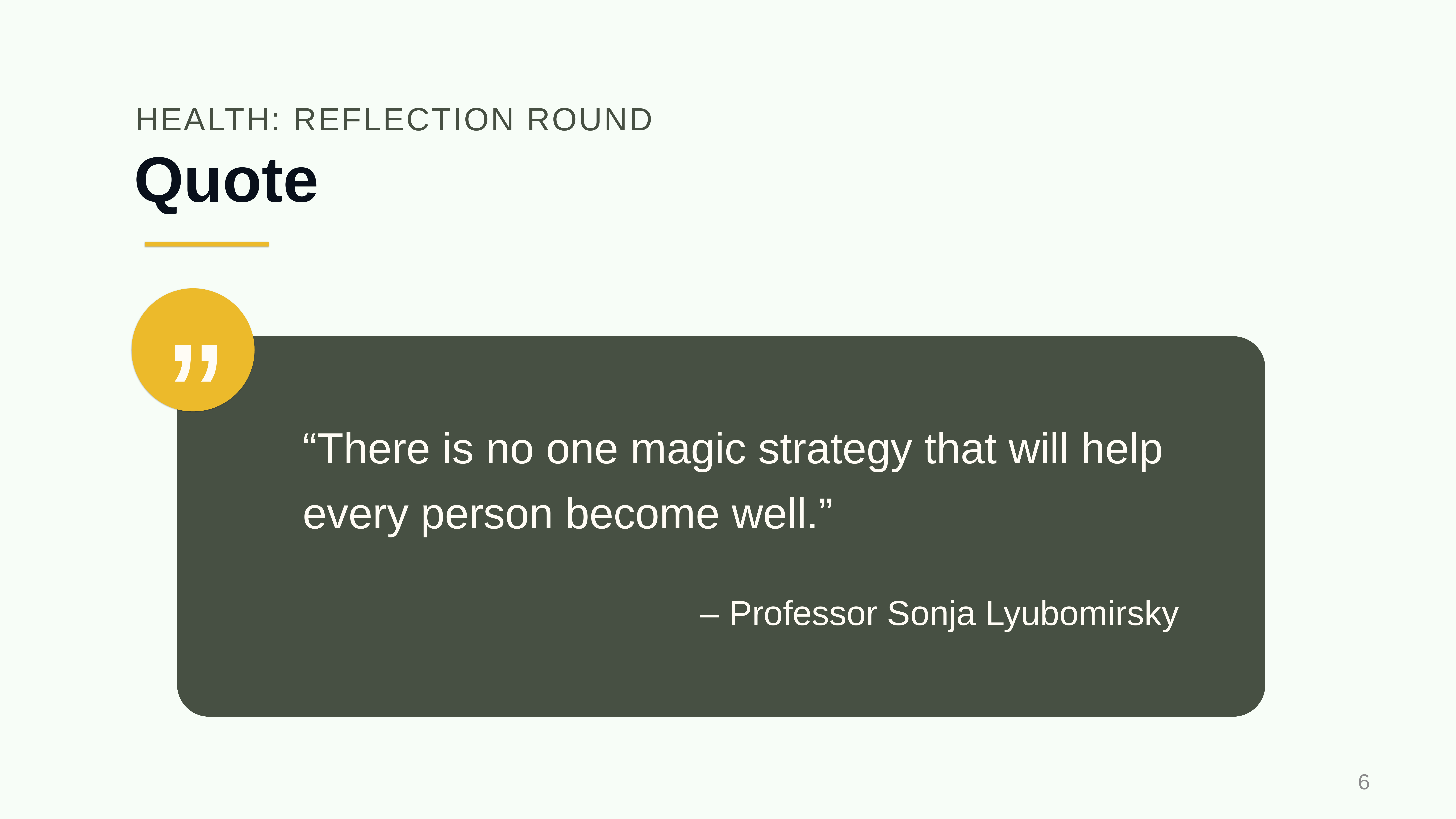

HEALTH: REFLECTION ROUND
# Quote

”

“There is no one magic strategy that will help every person become well.”
– Professor Sonja Lyubomirsky
6